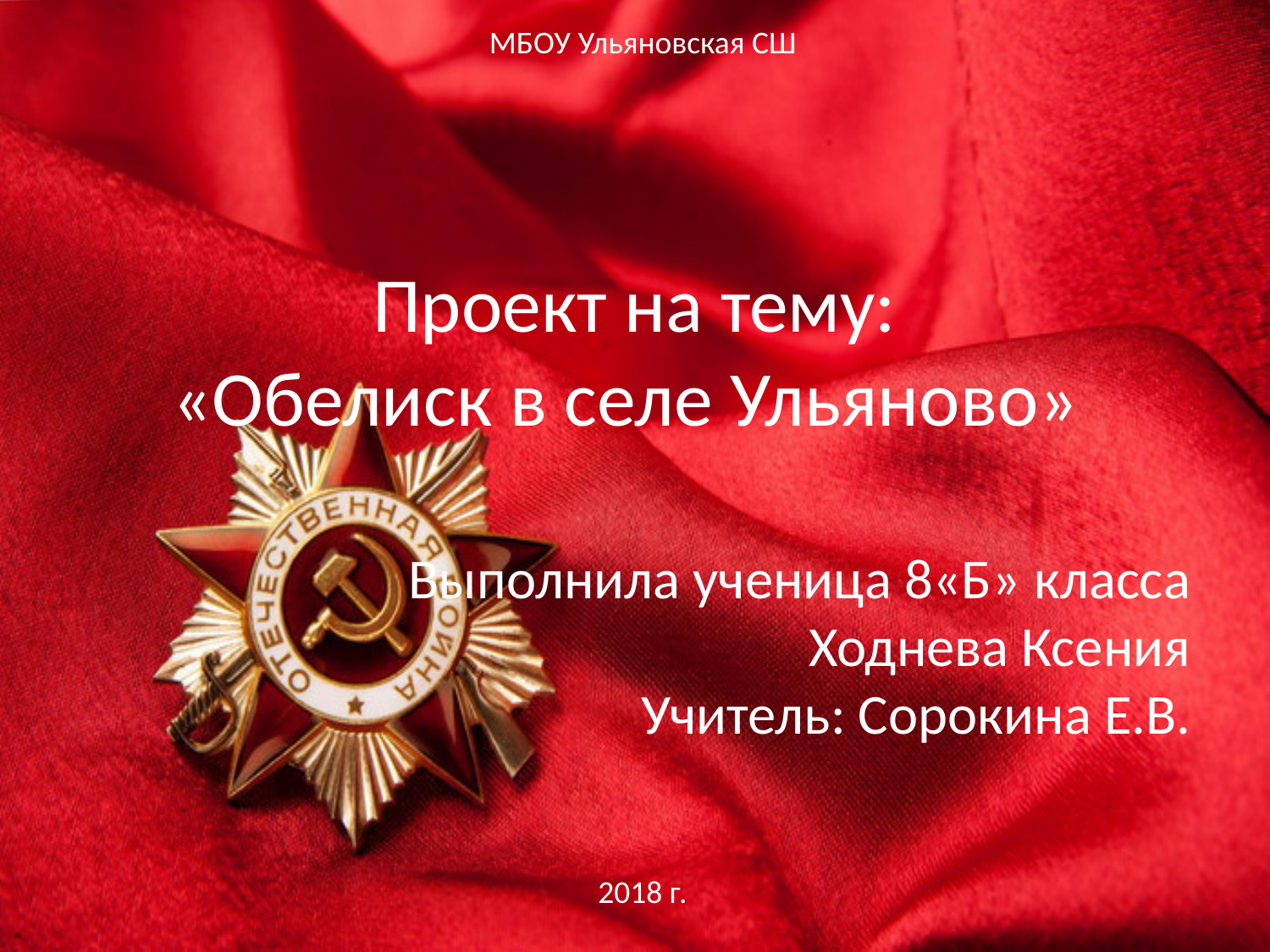

МБОУ Ульяновская СШ
# Проект на тему: «Обелиск в селе Ульяново»
Выполнила ученица 8«Б» класса
Ходнева Ксения
Учитель: Сорокина Е.В.
2018 г.